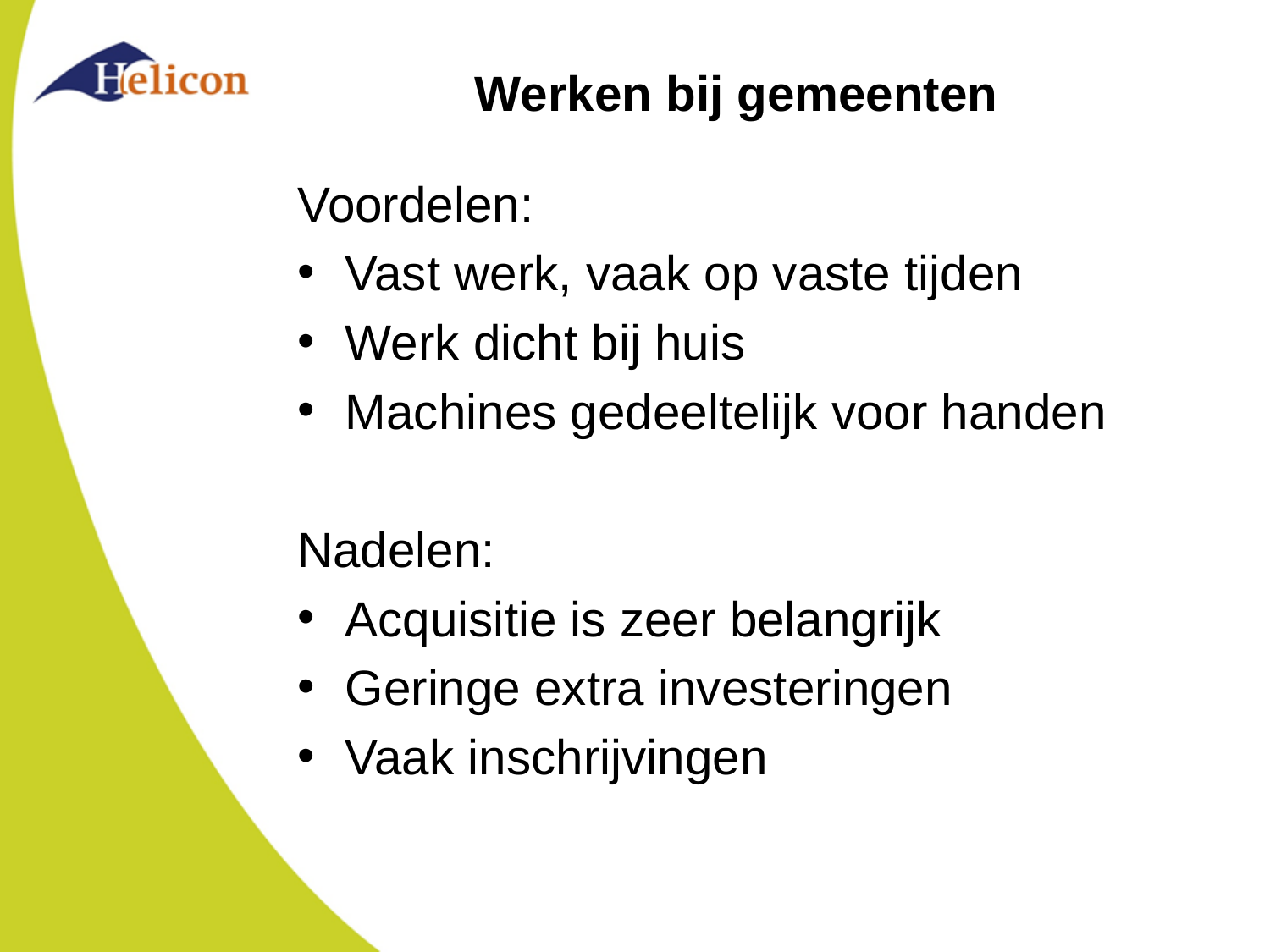

# Werken bij gemeenten
Voordelen:
Vast werk, vaak op vaste tijden
Werk dicht bij huis
Machines gedeeltelijk voor handen

Nadelen:
Acquisitie is zeer belangrijk
Geringe extra investeringen
Vaak inschrijvingen